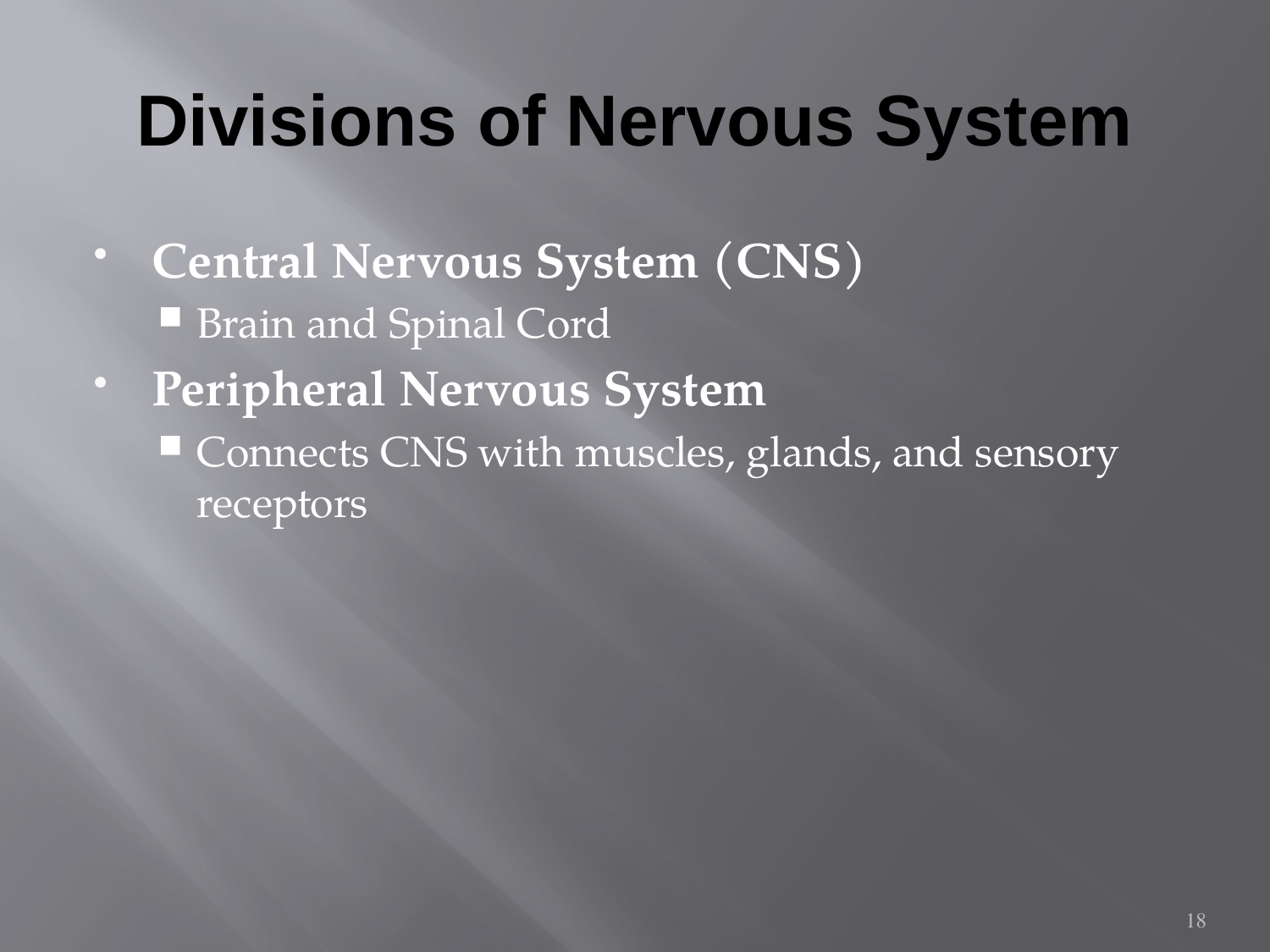

# Divisions of Nervous System
Central Nervous System (CNS)
Brain and Spinal Cord
Peripheral Nervous System
Connects CNS with muscles, glands, and sensory receptors
18